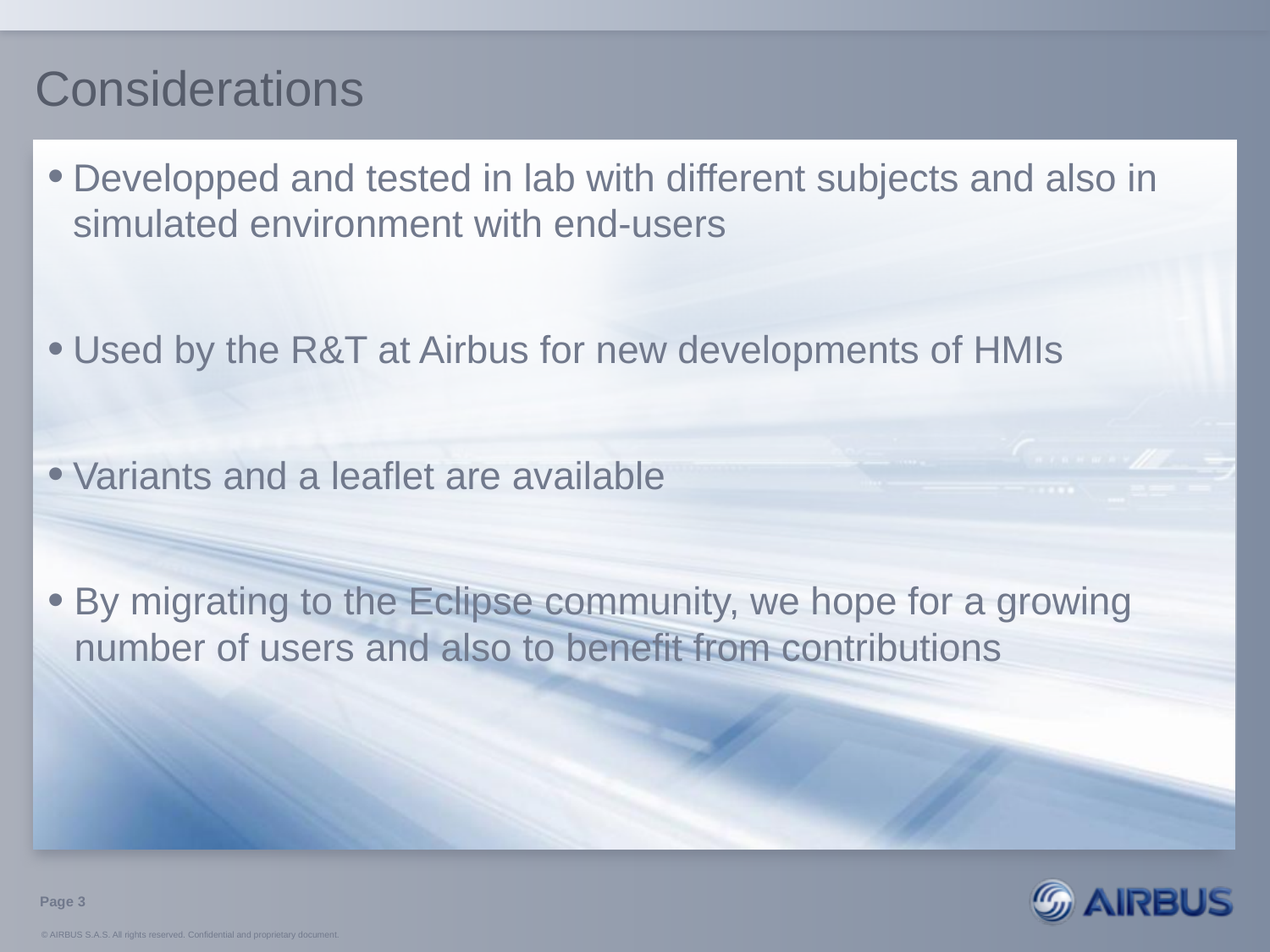

# Considerations
Developped and tested in lab with different subjects and also in simulated environment with end-users

Used by the R&T at Airbus for new developments of HMIs

Variants and a leaflet are available

By migrating to the Eclipse community, we hope for a growing number of users and also to benefit from contributions

Page 3